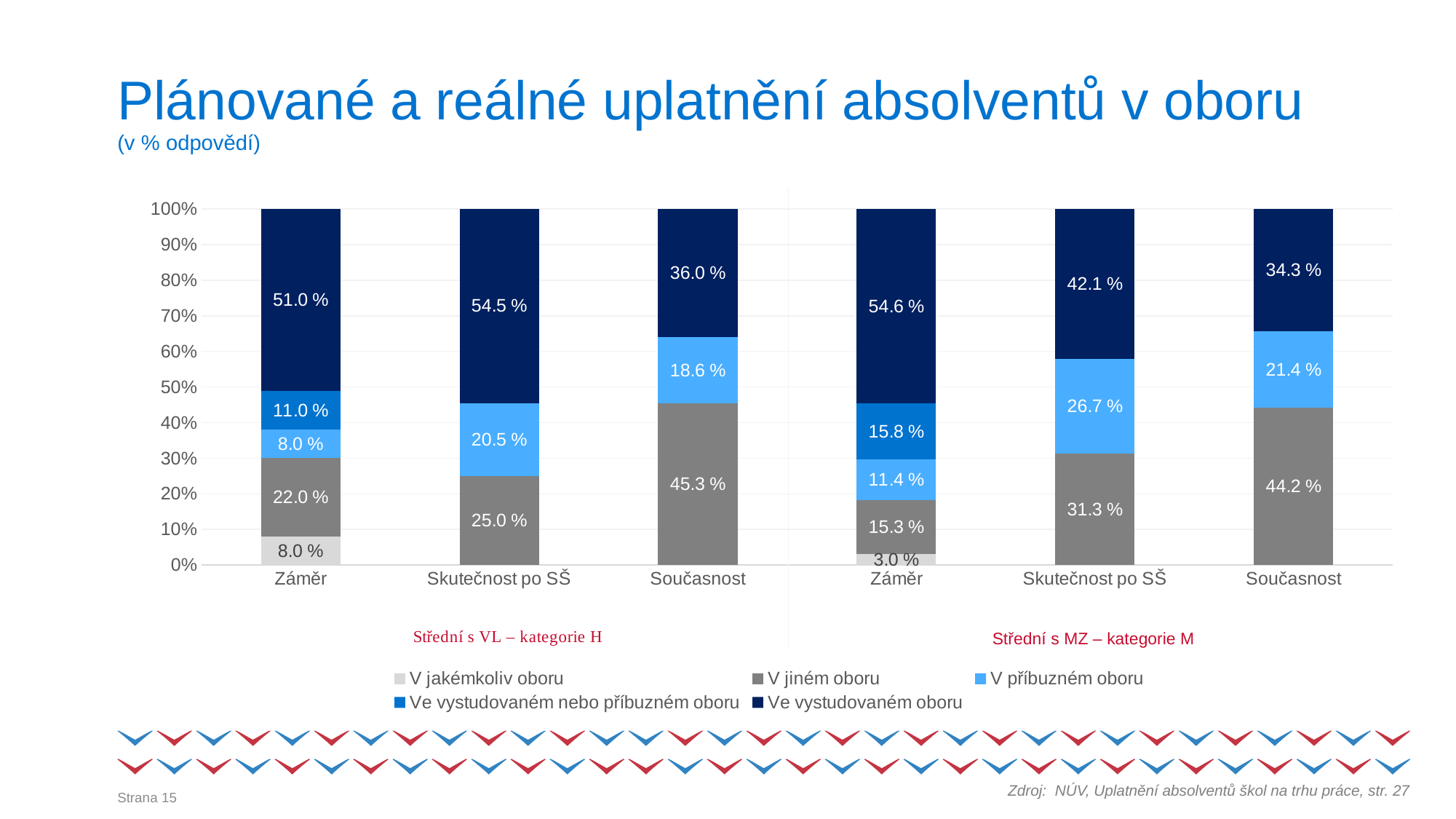

# Plánované a reálné uplatnění absolventů v oboru (v % odpovědí)

### Chart

| Category | V jakémkoliv oboru | V jiném oboru | V příbuzném oboru | Ve vystudovaném nebo příbuzném oboru | Ve vystudovaném oboru |
|---|---|---|---|---|---|
| Záměr | 0.08 | 0.22 | 0.08 | 0.11 | 0.51 |
| Skutečnost po SŠ | None | 0.25 | 0.205 | None | 0.545 |
| Současnost | None | 0.453 | 0.186 | None | 0.36 |
| Záměr | 0.03 | 0.153 | 0.114 | 0.158 | 0.546 |
| Skutečnost po SŠ | None | 0.313 | 0.267 | None | 0.421 |
| Současnost | None | 0.442 | 0.214 | None | 0.343 |
Střední s MZ – kategorie M
Zdroj:  NÚV, Uplatnění absolventů škol na trhu práce, str. 27